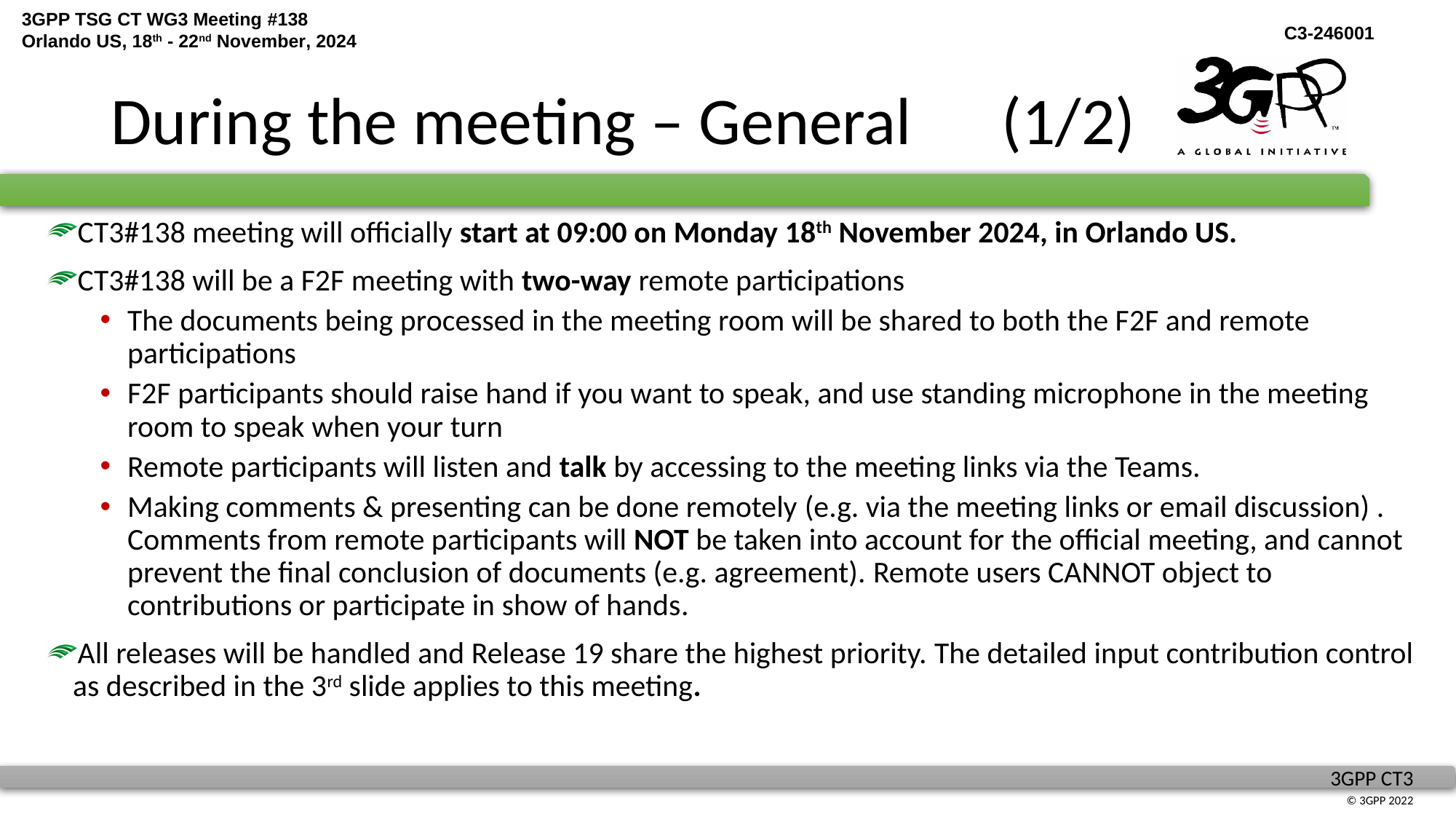

# During the meeting – General      (1/2)
CT3#138 meeting will officially start at 09:00 on Monday 18th November 2024, in Orlando US.
CT3#138 will be a F2F meeting with two-way remote participations
The documents being processed in the meeting room will be shared to both the F2F and remote participations
F2F participants should raise hand if you want to speak, and use standing microphone in the meeting room to speak when your turn
Remote participants will listen and talk by accessing to the meeting links via the Teams.
Making comments & presenting can be done remotely (e.g. via the meeting links or email discussion) . Comments from remote participants will NOT be taken into account for the official meeting, and cannot prevent the final conclusion of documents (e.g. agreement). Remote users CANNOT object to contributions or participate in show of hands.
All releases will be handled and Release 19 share the highest priority. The detailed input contribution control as described in the 3rd slide applies to this meeting.